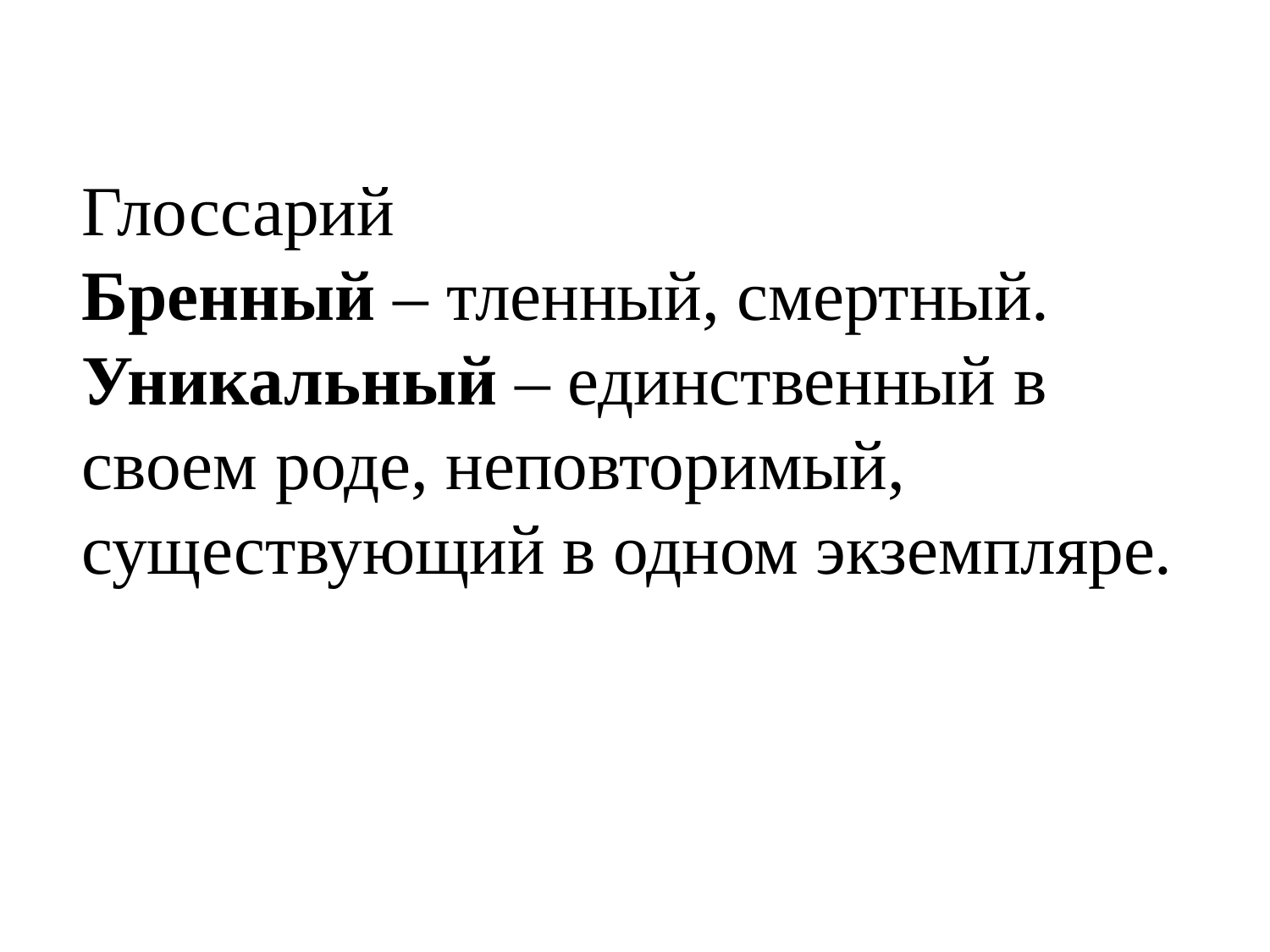

Глоссарий
Бренный – тленный, смертный.
​Уникальный – единственный в своем роде, неповторимый, существующий в одном экземпляре.